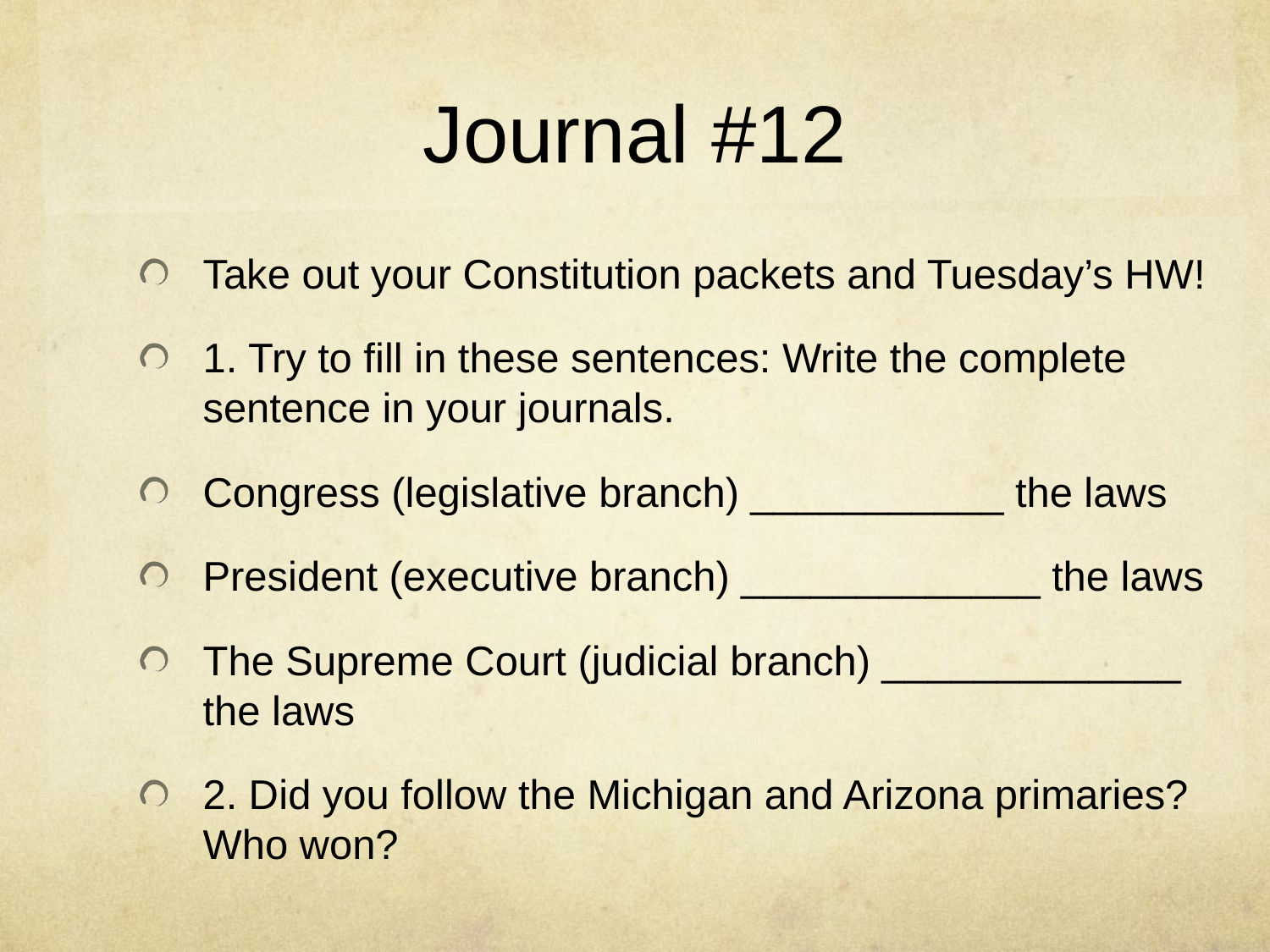

# Journal #12
Take out your Constitution packets and Tuesday’s HW!
1. Try to fill in these sentences: Write the complete sentence in your journals.
Congress (legislative branch) ___________ the laws
President (executive branch) _____________ the laws
The Supreme Court (judicial branch) _____________ the laws
2. Did you follow the Michigan and Arizona primaries? Who won?